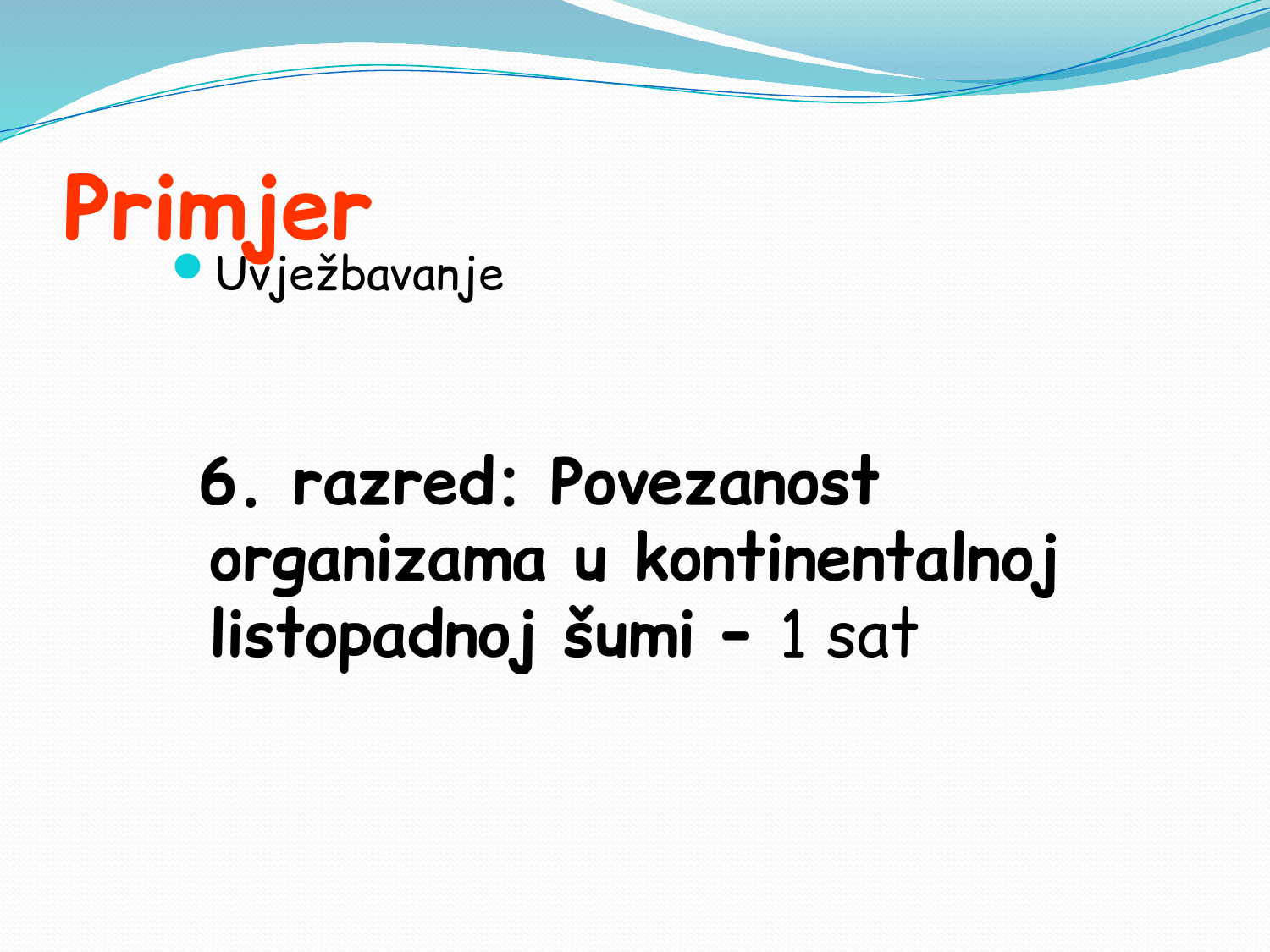

# Primjer
Uvježbavanje

  6. razred: Povezanost organizama u kontinentalnoj listopadnoj šumi – 1 sat